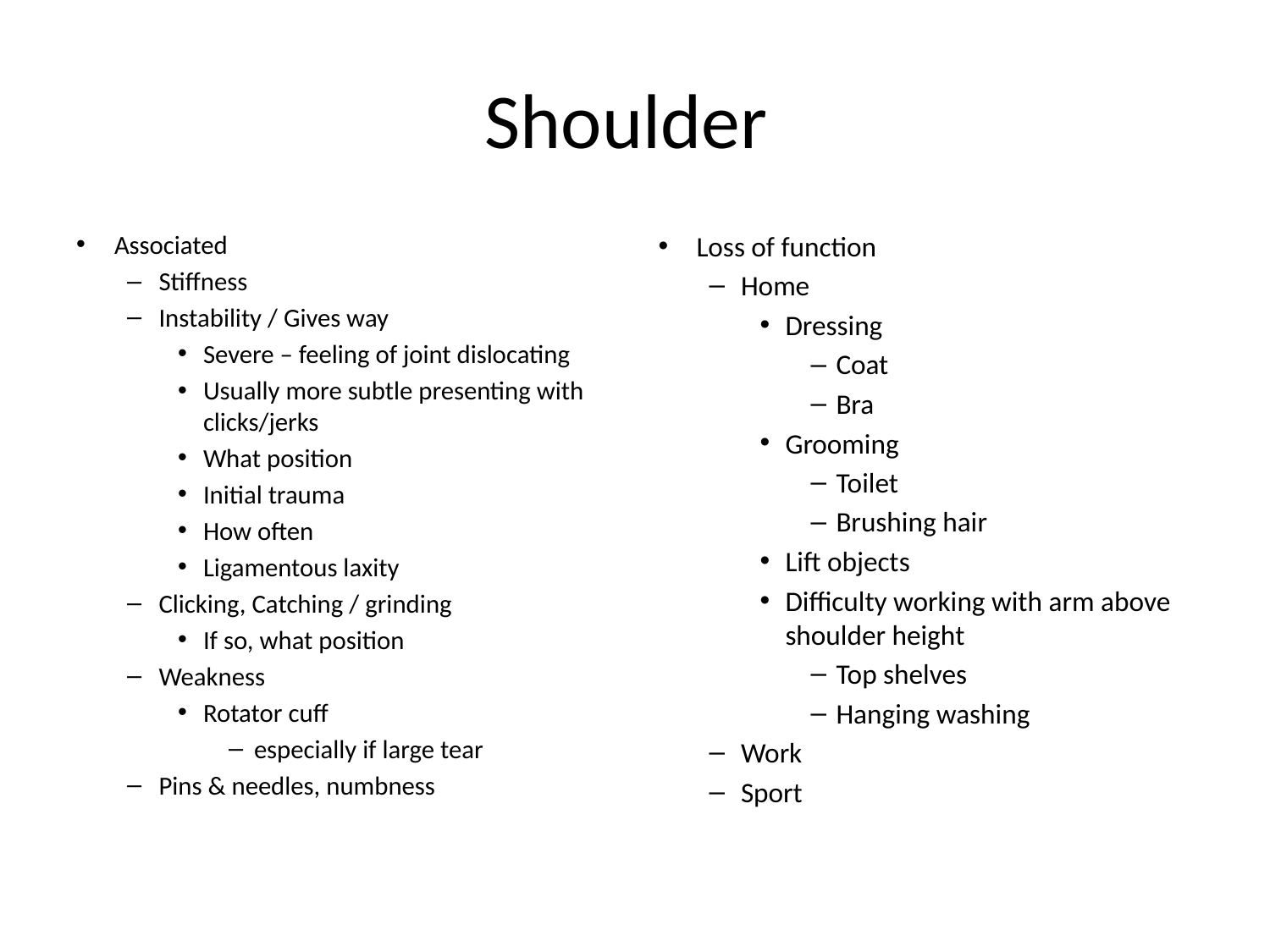

# Shoulder
Associated
Stiffness
Instability / Gives way
Severe – feeling of joint dislocating
Usually more subtle presenting with clicks/jerks
What position
Initial trauma
How often
Ligamentous laxity
Clicking, Catching / grinding
If so, what position
Weakness
Rotator cuff
especially if large tear
Pins & needles, numbness

Loss of function
Home
Dressing
Coat
Bra
Grooming
Toilet
Brushing hair
Lift objects
Difficulty working with arm above shoulder height
Top shelves
Hanging washing
Work
Sport